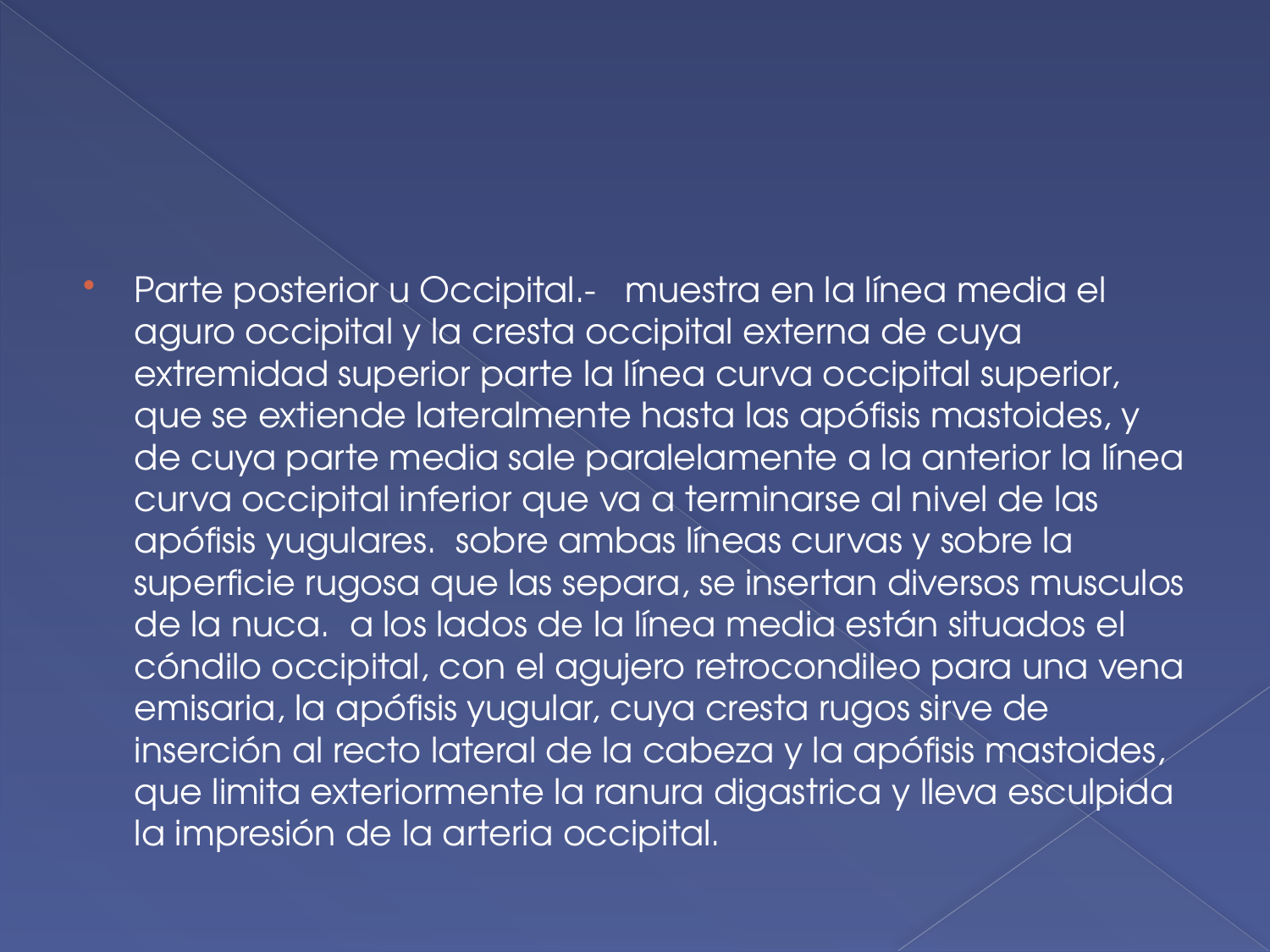

#
Parte posterior u Occipital.-   muestra en la línea media el aguro occipital y la cresta occipital externa de cuya extremidad superior parte la línea curva occipital superior, que se extiende lateralmente hasta las apófisis mastoides, y de cuya parte media sale paralelamente a la anterior la línea curva occipital inferior que va a terminarse al nivel de las apófisis yugulares.  sobre ambas líneas curvas y sobre la superficie rugosa que las separa, se insertan diversos musculos de la nuca.  a los lados de la línea media están situados el cóndilo occipital, con el agujero retrocondileo para una vena emisaria, la apófisis yugular, cuya cresta rugos sirve de inserción al recto lateral de la cabeza y la apófisis mastoides, que limita exteriormente la ranura digastrica y lleva esculpida la impresión de la arteria occipital.